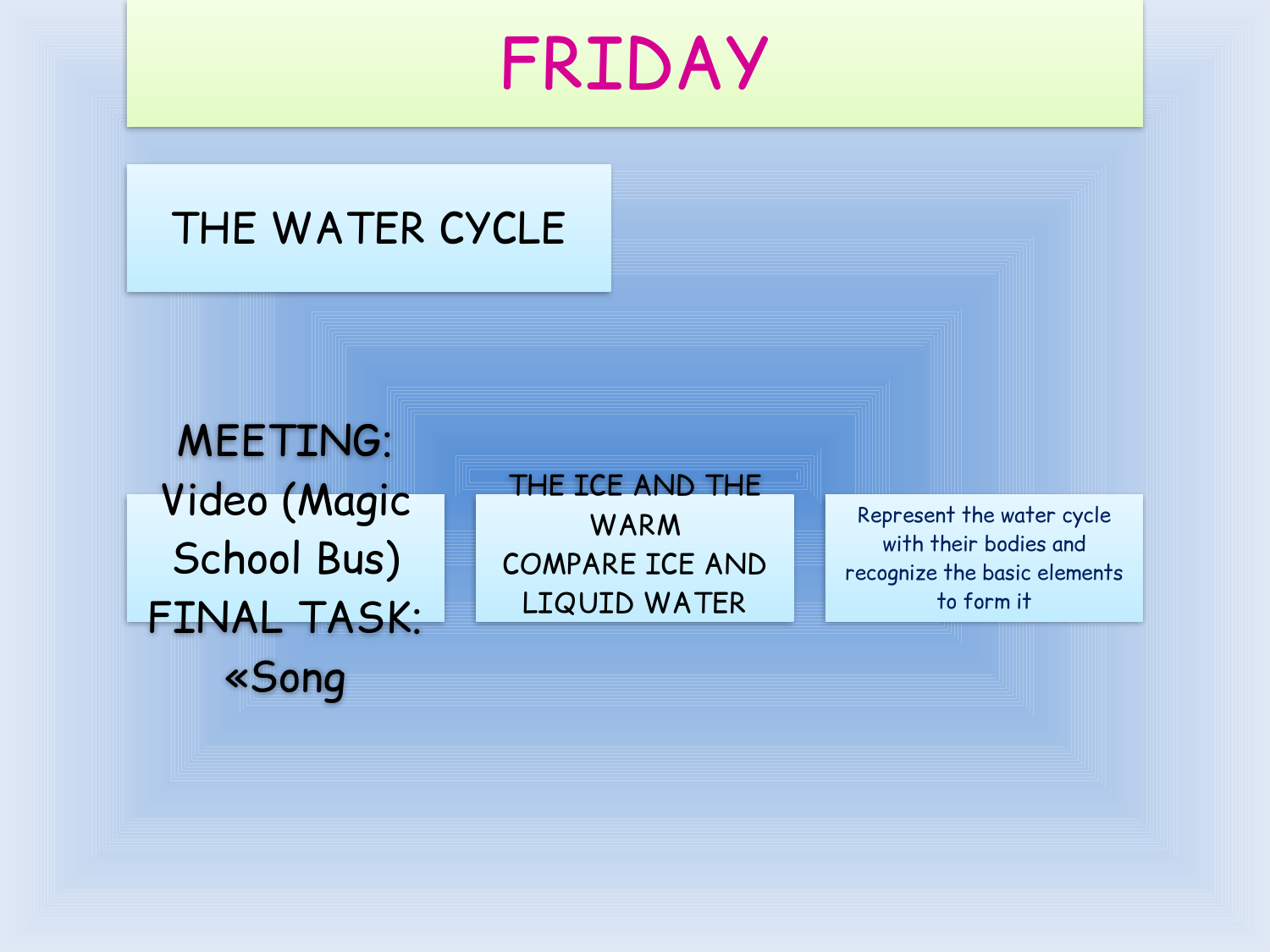

FRIDAY
THE WATER CYCLE
MEETING: Video (Magic School Bus)
FINAL TASK: «Song
THE ICE AND THE WARM
COMPARE ICE AND LIQUID WATER
Represent the water cycle with their bodies and recognize the basic elements to form it